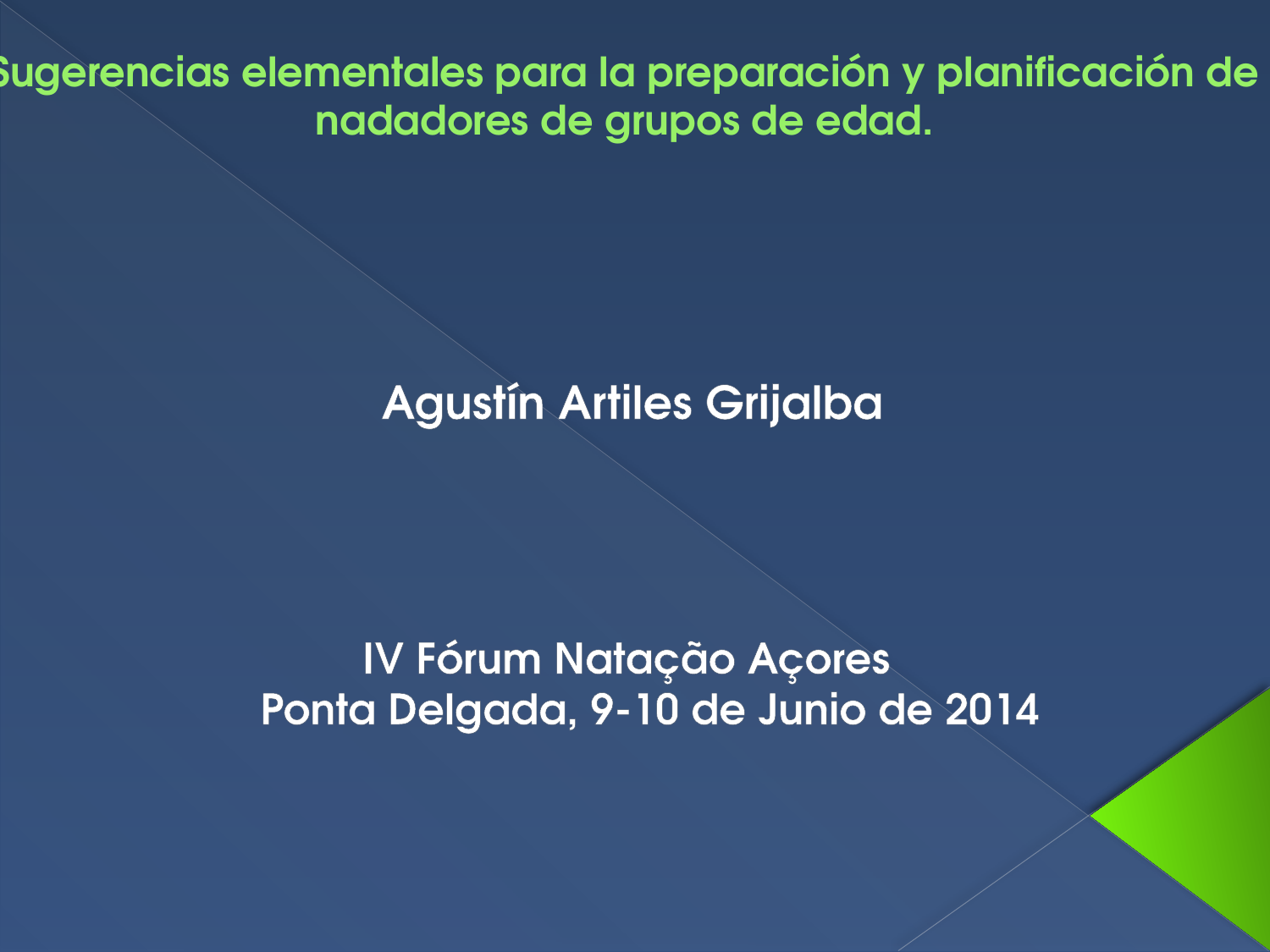

# Sugerencias elementales para la preparación y planificación de nadadores de grupos de edad.
Agustín Artiles Grijalba

IV Fórum Natação Açores
   Ponta Delgada, 9-10 de Junio de 2014